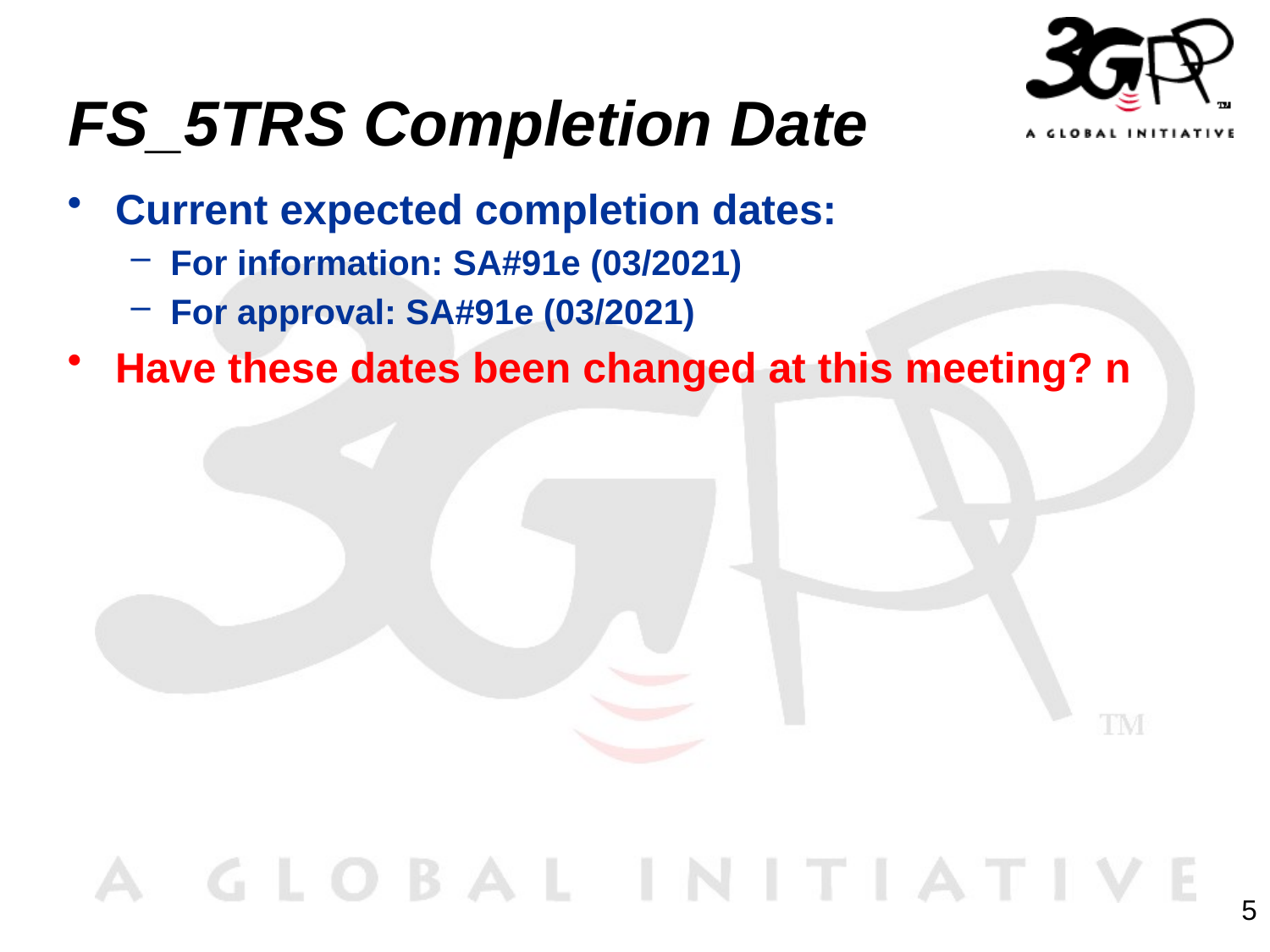

# FS_5TRS Completion Date
Current expected completion dates:
For information: SA#91e (03/2021)
For approval: SA#91e (03/2021)
Have these dates been changed at this meeting? n

5